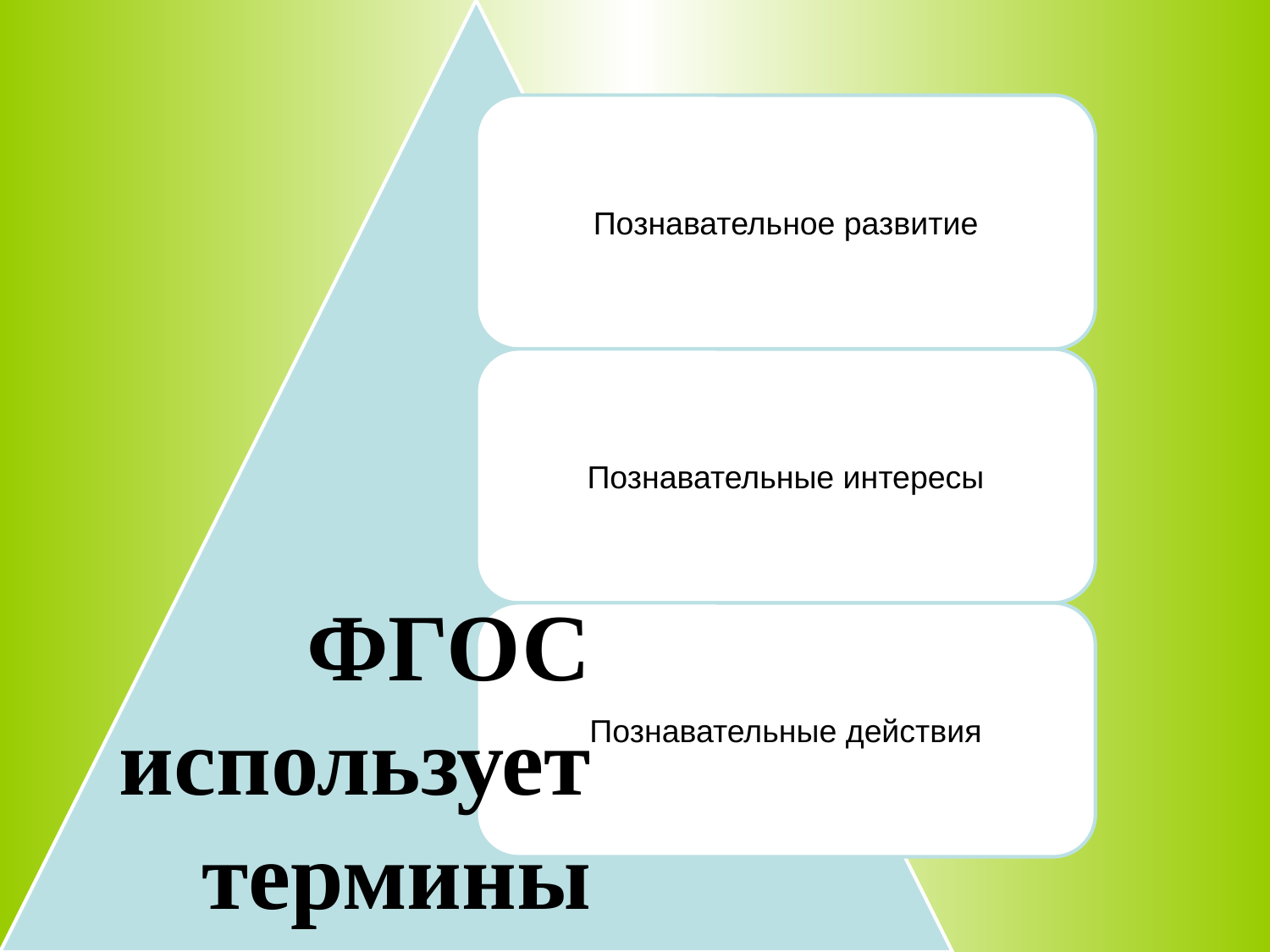

Познавательное развитие
Познавательные интересы
Познавательные действия
ФГОС использует термины